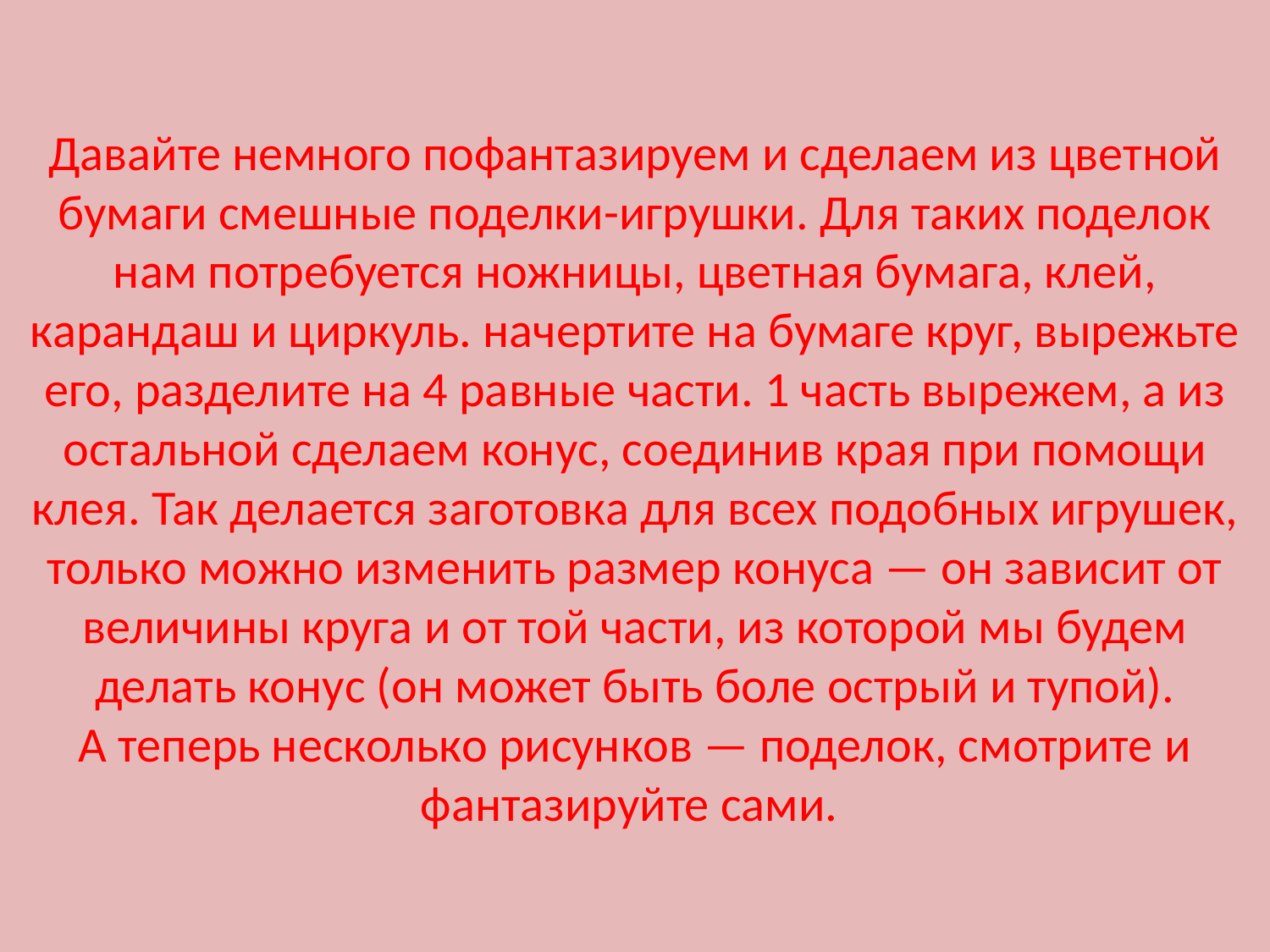

# Давайте немного пофантазируем и сделаем из цветной бумаги смешные поделки-игрушки. Для таких поделок нам потребуется ножницы, цветная бумага, клей, карандаш и циркуль. начертите на бумаге круг, вырежьте его, разделите на 4 равные части. 1 часть вырежем, а из остальной сделаем конус, соединив края при помощи клея. Так делается заготовка для всех подобных игрушек, только можно изменить размер конуса — он зависит от величины круга и от той части, из которой мы будем делать конус (он может быть боле острый и тупой). А теперь несколько рисунков — поделок, смотрите и фантазируйте сами.